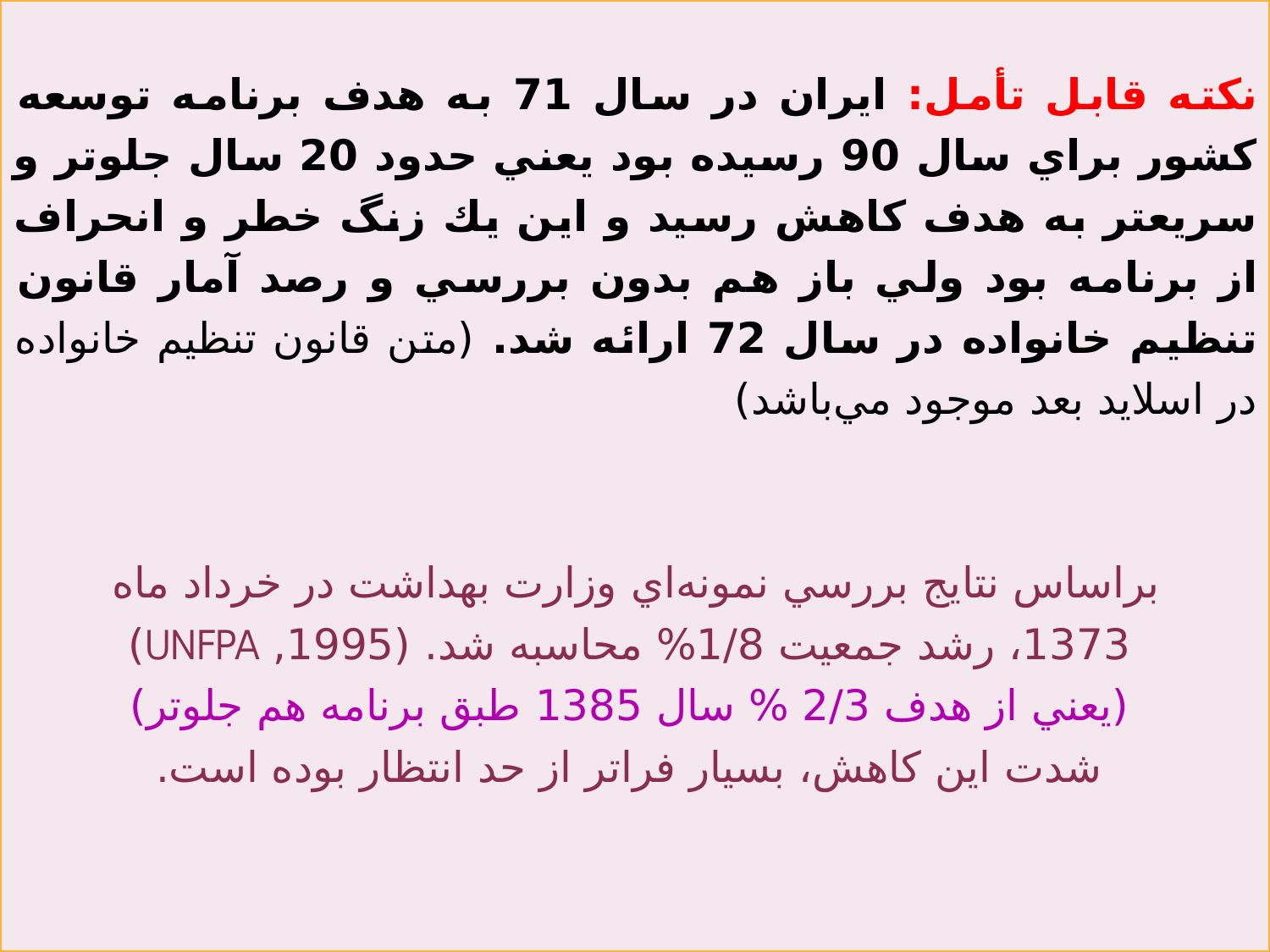

نكته قابل تأمل: ايران در سال 71 به هدف برنامه توسعه كشور براي سال 90 رسيده بود يعني حدود 20 سال جلوتر و سريعتر به هدف كاهش رسيد و اين يك زنگ خطر و انحراف از برنامه بود ولي باز هم بدون بررسي و رصد آمار قانون تنظيم خانواده در سال 72 ارائه شد. (متن قانون تنظيم خانواده در اسلايد بعد موجود مي‌باشد)

براساس نتايج بررسي نمونه‌اي وزارت بهداشت در خرداد ماه
1373، رشد جمعيت 1/8% محاسبه شد. (1995, UNFPA)
(يعني از هدف 2/3 % سال 1385 طبق برنامه هم جلوتر)
شدت اين كاهش، بسيار فراتر از حد انتظار بوده است.
#
16